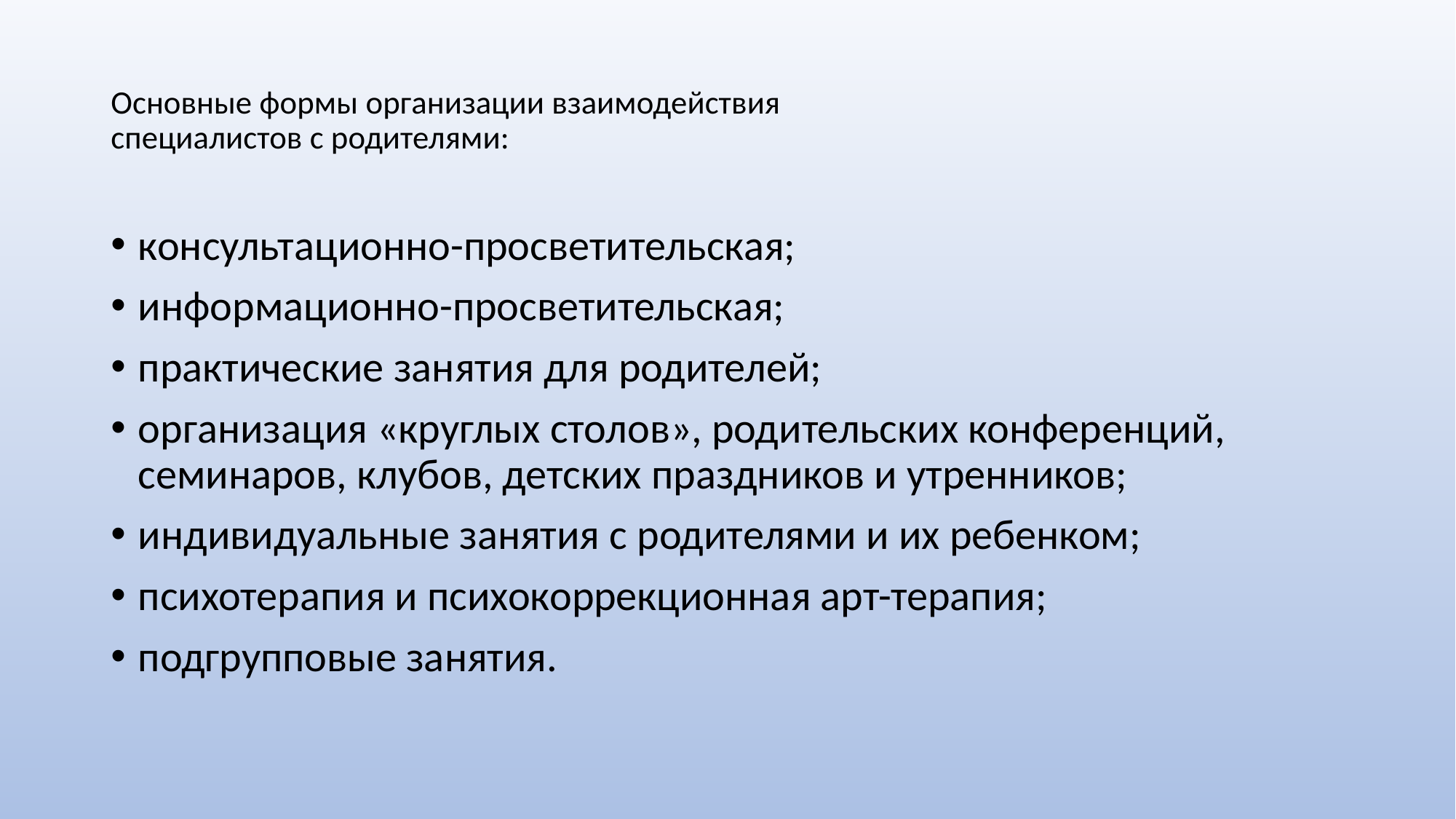

# Основные формы организации взаимодействия специалистов с родителями:
консультационно-просветительская;
информационно-просветительская;
практические занятия для родителей;
организация «круглых столов», родительских конференций, семинаров, клубов, детских праздников и утренников;
индивидуальные занятия с родителями и их ребенком;
психотерапия и психокоррекционная арт-терапия;
подгрупповые занятия.